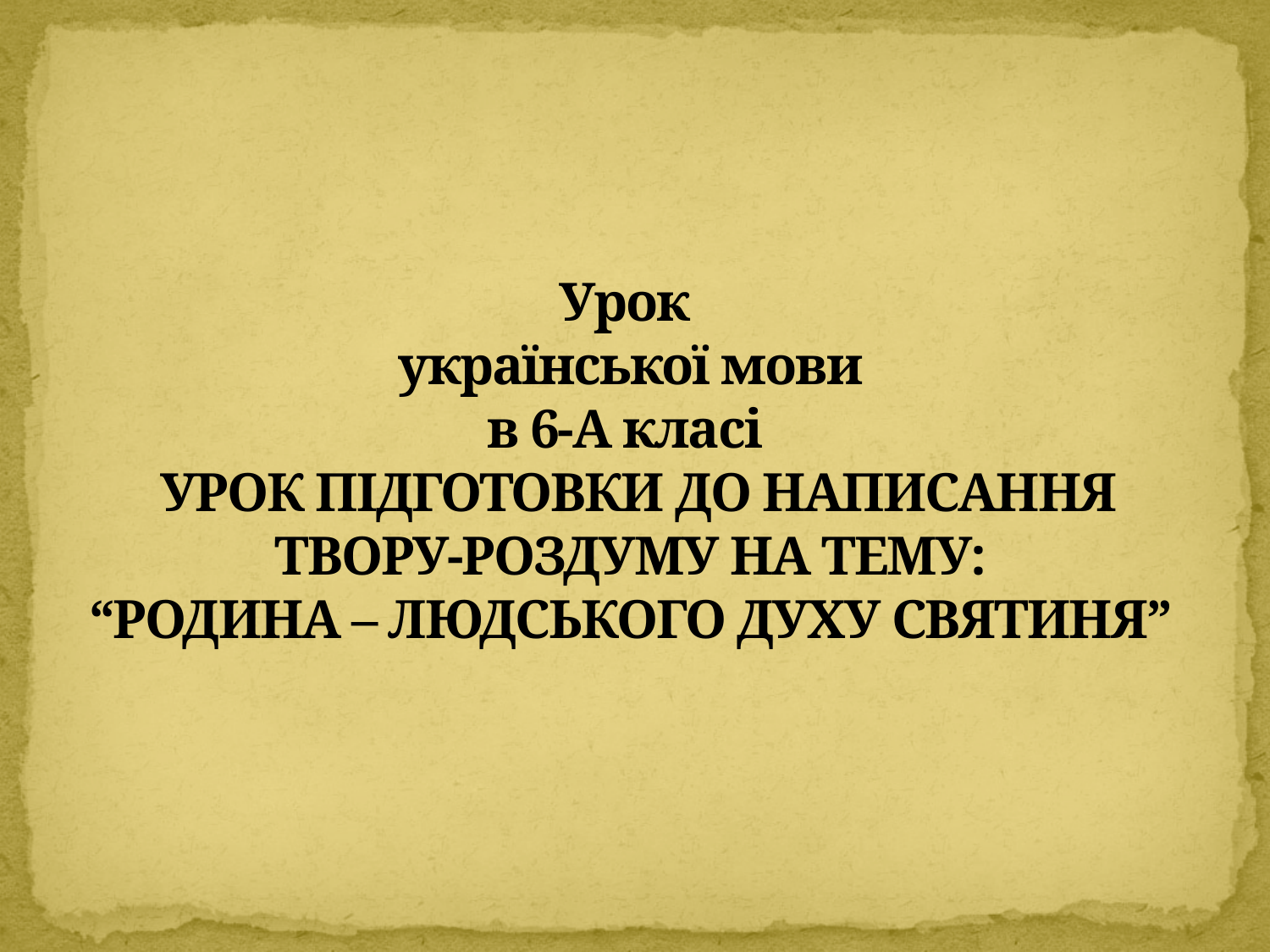

# Урок української мови в 6-А класі УРОК ПІДГОТОВКИ ДО НАПИСАННЯ ТВОРУ-РОЗДУМУ НА ТЕМУ: “РОДИНА – ЛЮДСЬКОГО ДУХУ СВЯТИНЯ”